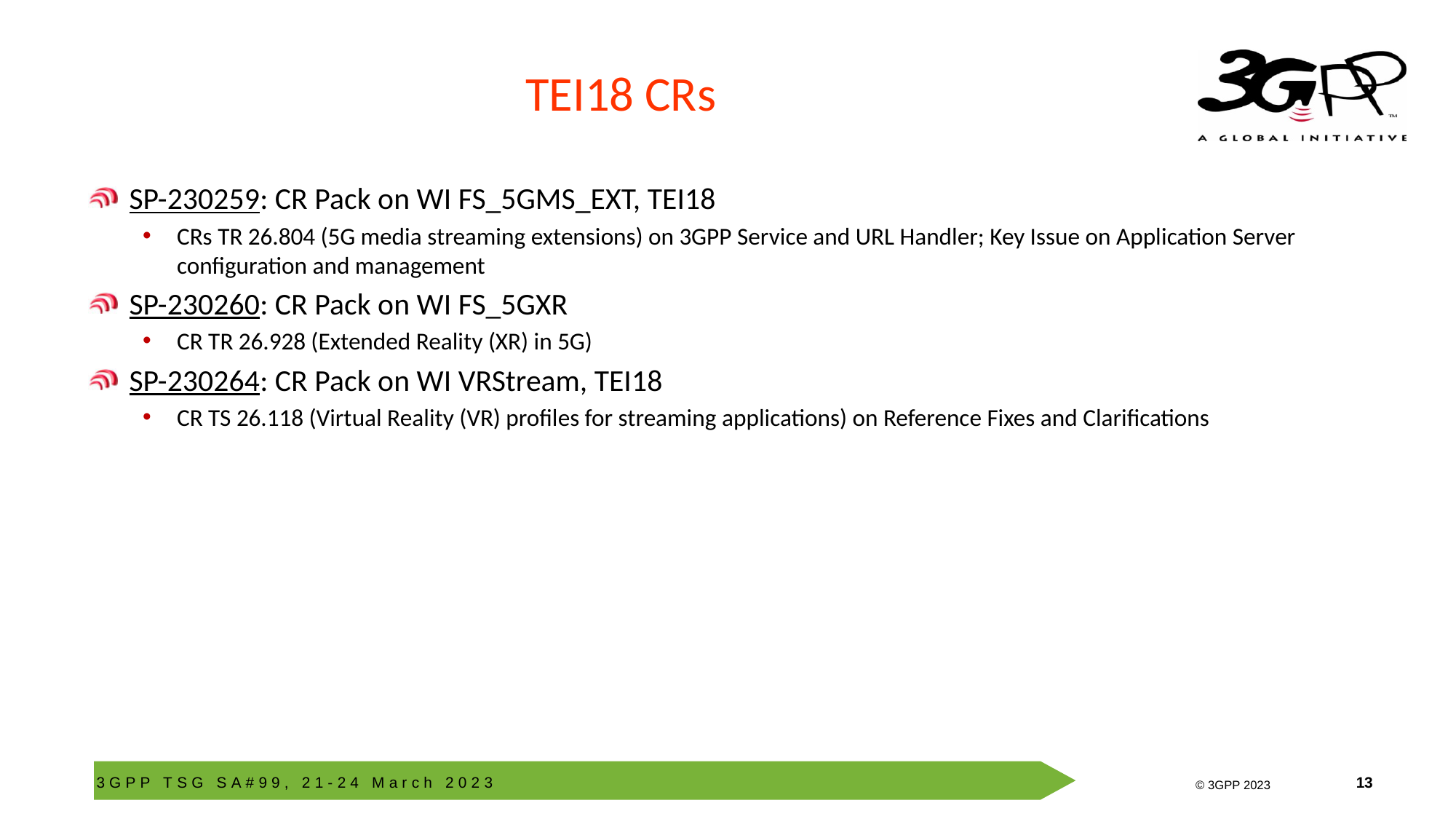

# TEI18 CRs
SP-230259: CR Pack on WI FS_5GMS_EXT, TEI18
CRs TR 26.804 (5G media streaming extensions) on 3GPP Service and URL Handler; Key Issue on Application Server configuration and management
SP-230260: CR Pack on WI FS_5GXR
CR TR 26.928 (Extended Reality (XR) in 5G)
SP-230264: CR Pack on WI VRStream, TEI18
CR TS 26.118 (Virtual Reality (VR) profiles for streaming applications) on Reference Fixes and Clarifications